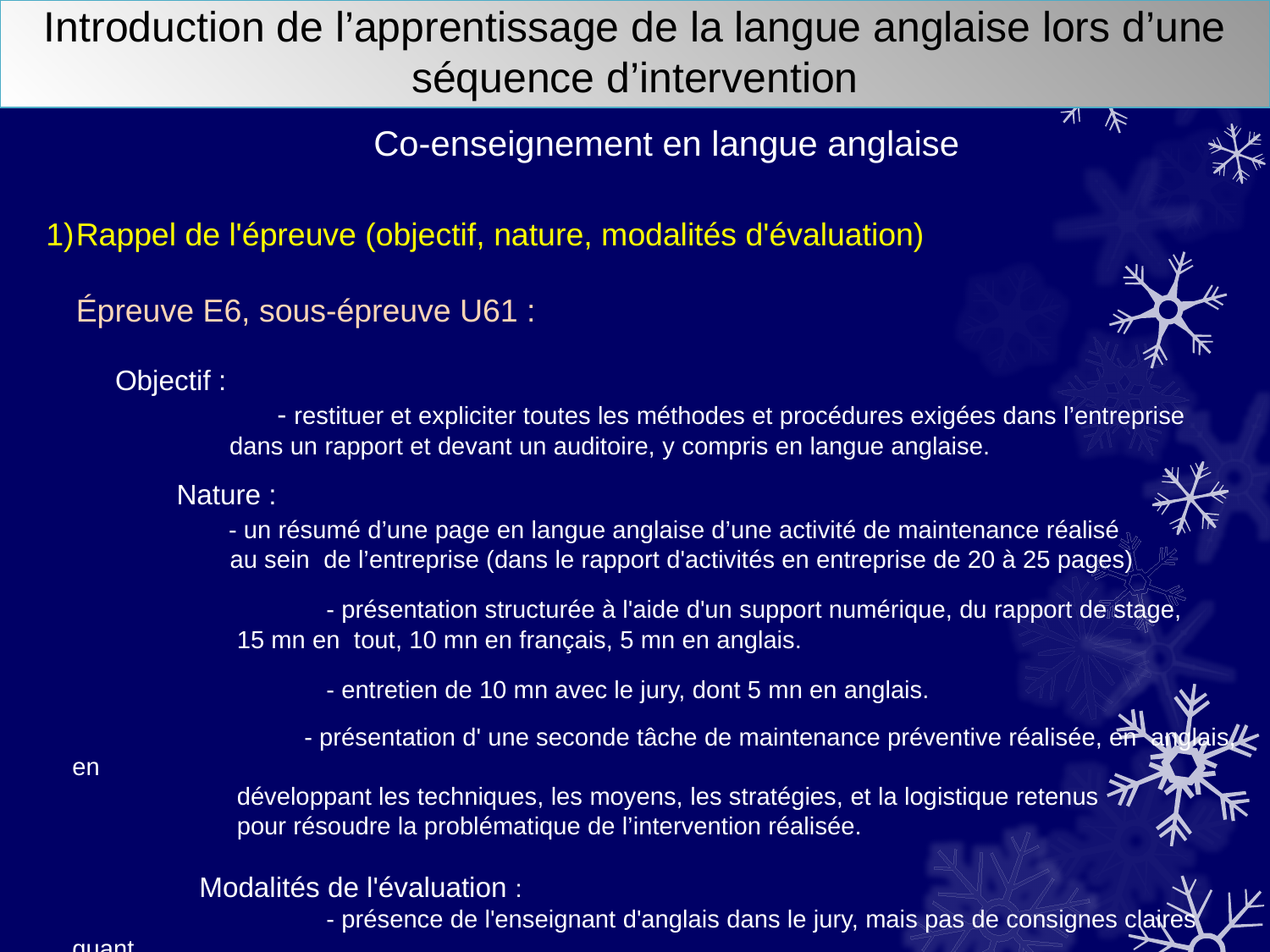

# Introduction de l’apprentissage de la langue anglaise lors d’une séquence d’intervention
Co-enseignement en langue anglaise

Rappel de l'épreuve (objectif, nature, modalités d'évaluation)

Épreuve E6, sous-épreuve U61 :

     Objectif :
		- restituer et expliciter toutes les méthodes et procédures exigées dans l’entreprise
                      dans un rapport et devant un auditoire, y compris en langue anglaise.

	Nature :
		- un résumé d’une page en langue anglaise d’une activité de maintenance réalisé
                             au sein  de l’entreprise (dans le rapport d'activités en entreprise de 20 à 25 pages)

    			- présentation structurée à l'aide d'un support numérique, du rapport de stage,
                              15 mn en  tout, 10 mn en français, 5 mn en anglais.

     			- entretien de 10 mn avec le jury, dont 5 mn en anglais.

    		               - présentation d' une seconde tâche de maintenance préventive réalisée, en  anglais, en
                              développant les techniques, les moyens, les stratégies, et la logistique retenus
                              pour résoudre la problématique de l’intervention réalisée.

		Modalités de l'évaluation :
			- présence de l'enseignant d'anglais dans le jury, mais pas de consignes claires quant
                             à la notation.